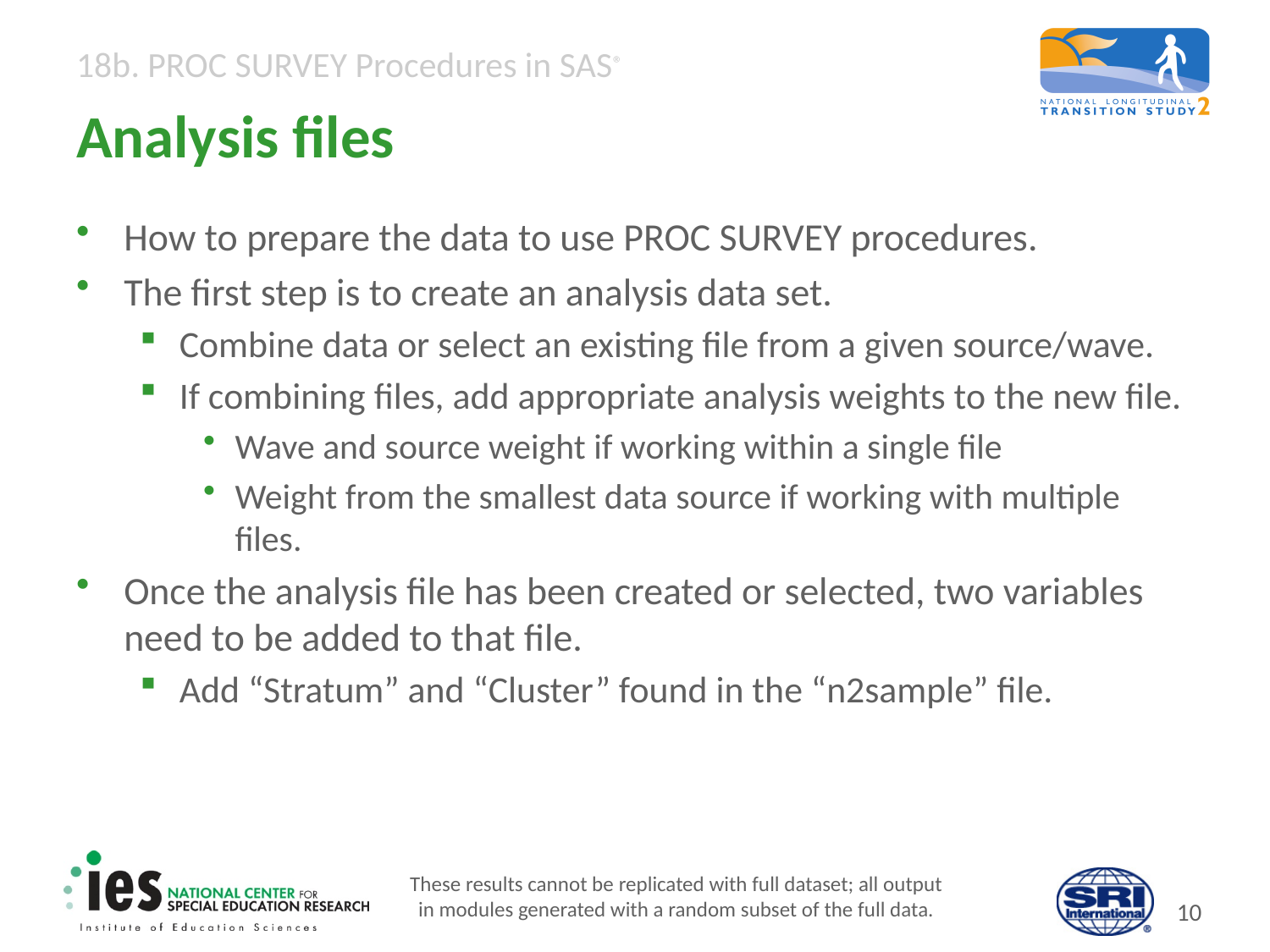

# Analysis files
How to prepare the data to use PROC SURVEY procedures.
The first step is to create an analysis data set.
Combine data or select an existing file from a given source/wave.
If combining files, add appropriate analysis weights to the new file.
Wave and source weight if working within a single file
Weight from the smallest data source if working with multiple files.
Once the analysis file has been created or selected, two variables need to be added to that file.
Add “Stratum” and “Cluster” found in the “n2sample” file.
These results cannot be replicated with full dataset; all output
in modules generated with a random subset of the full data.
10